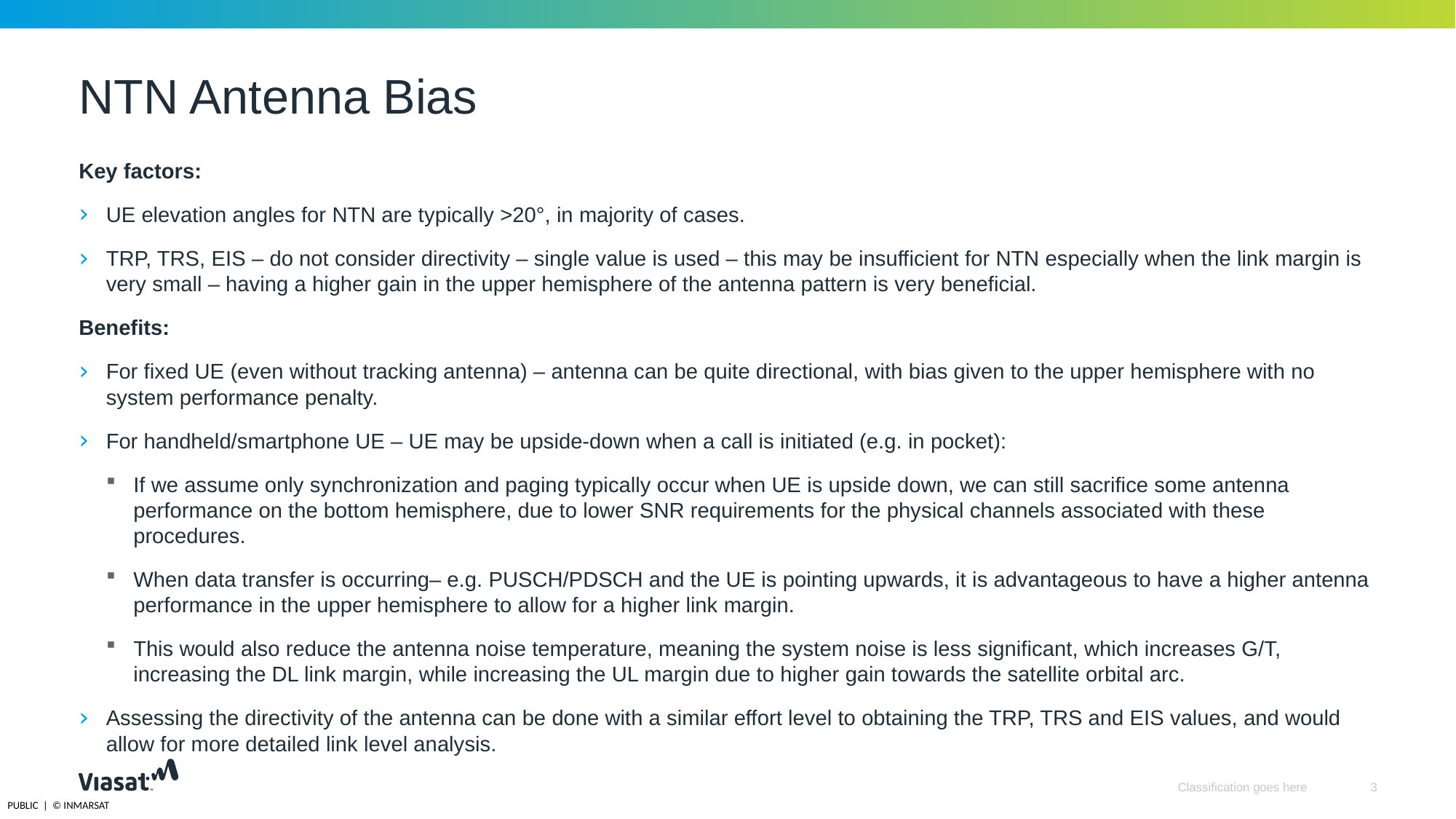

# NTN Antenna Bias
Key factors:
UE elevation angles for NTN are typically >20°, in majority of cases.
TRP, TRS, EIS – do not consider directivity – single value is used – this may be insufficient for NTN especially when the link margin is very small – having a higher gain in the upper hemisphere of the antenna pattern is very beneficial.
Benefits:
For fixed UE (even without tracking antenna) – antenna can be quite directional, with bias given to the upper hemisphere with no system performance penalty.
For handheld/smartphone UE – UE may be upside-down when a call is initiated (e.g. in pocket):
If we assume only synchronization and paging typically occur when UE is upside down, we can still sacrifice some antenna performance on the bottom hemisphere, due to lower SNR requirements for the physical channels associated with these procedures.
When data transfer is occurring– e.g. PUSCH/PDSCH and the UE is pointing upwards, it is advantageous to have a higher antenna performance in the upper hemisphere to allow for a higher link margin.
This would also reduce the antenna noise temperature, meaning the system noise is less significant, which increases G/T, increasing the DL link margin, while increasing the UL margin due to higher gain towards the satellite orbital arc.
Assessing the directivity of the antenna can be done with a similar effort level to obtaining the TRP, TRS and EIS values, and would allow for more detailed link level analysis.
Classification goes here
3